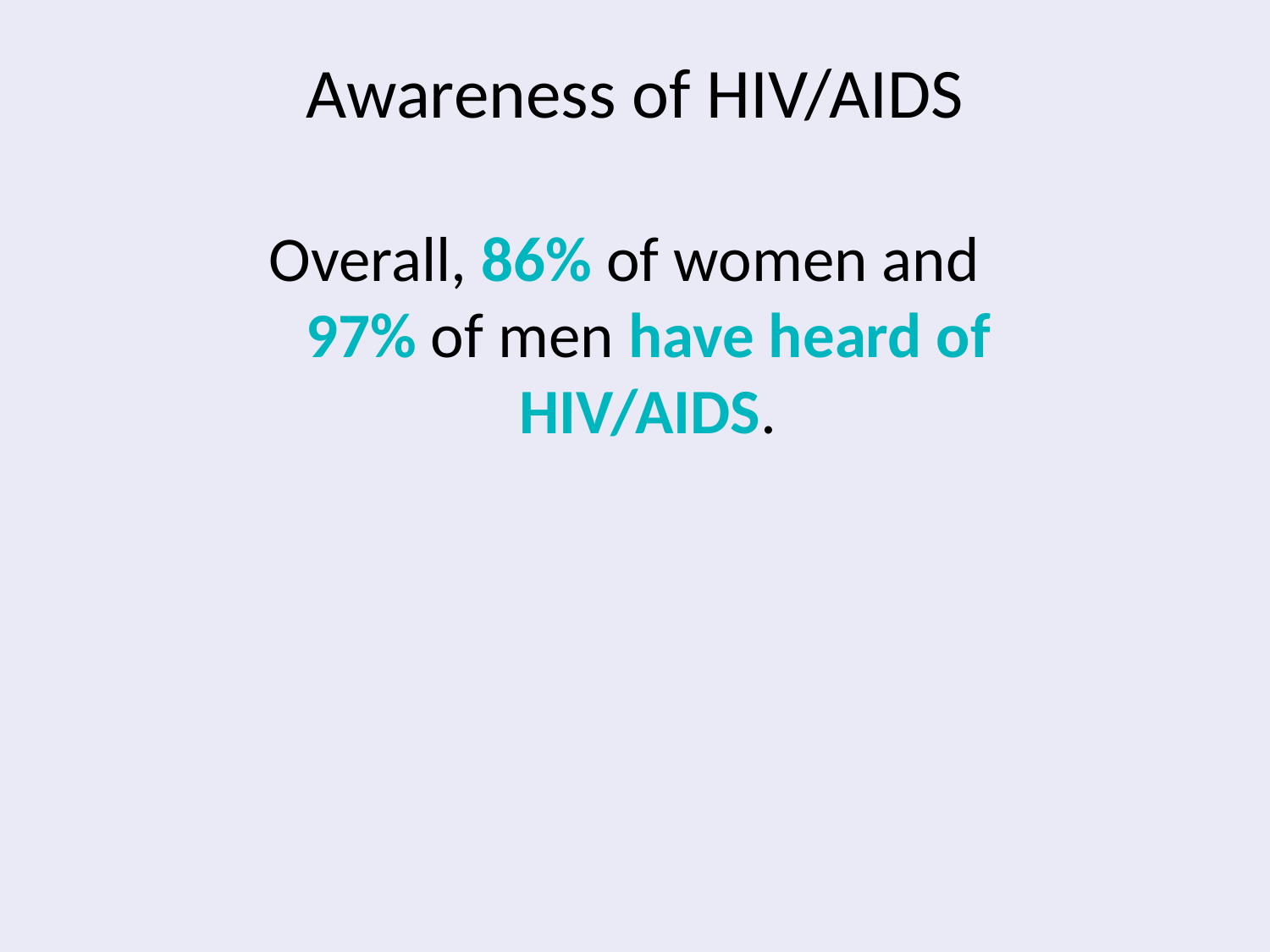

# Awareness of HIV/AIDS
Overall, 86% of women and 97% of men have heard of HIV/AIDS.